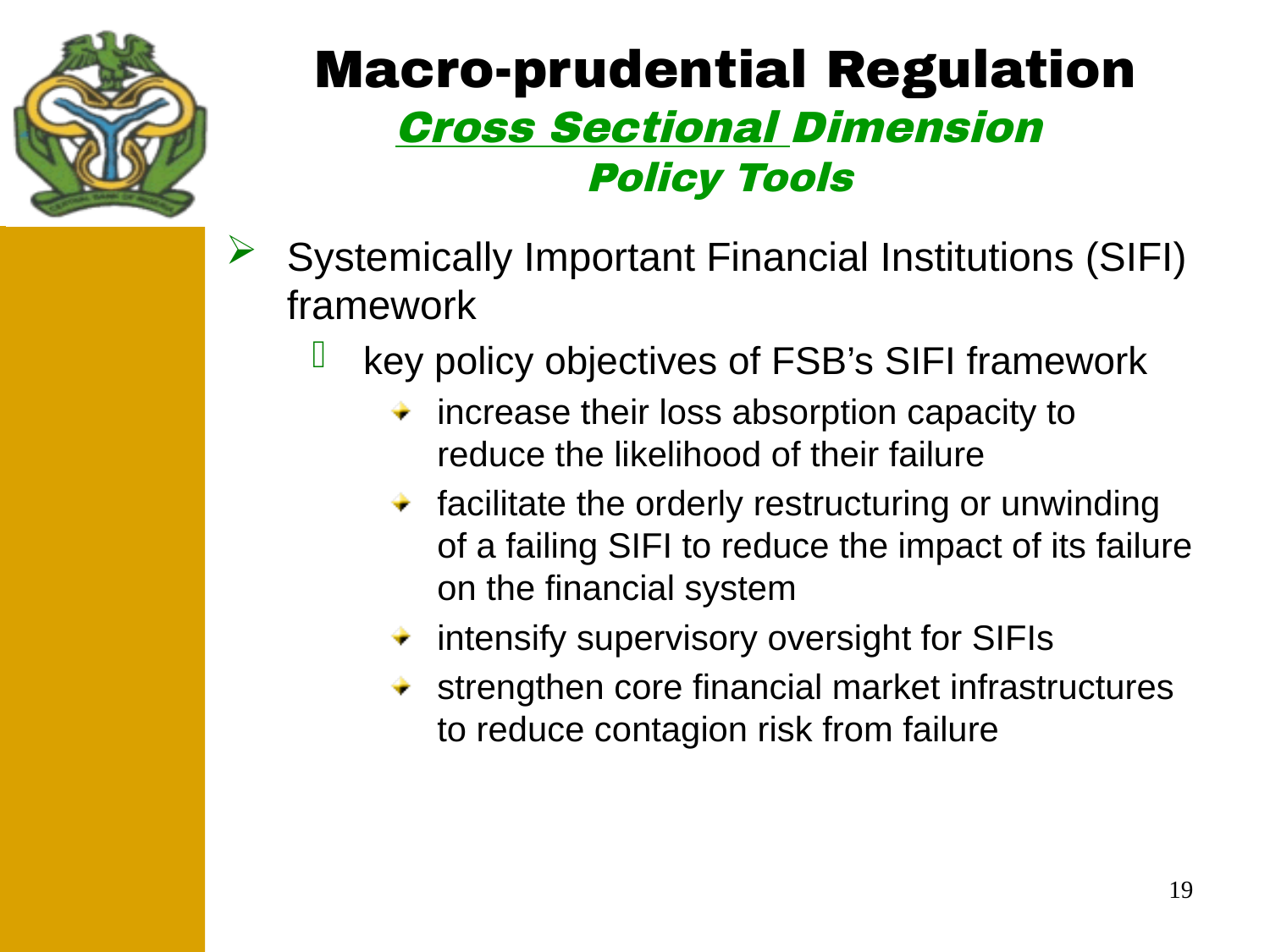

Macro-prudential Regulation
Cross Sectional Dimension
Policy Tools
#
 After
Systemically Important Financial Institutions (SIFI) framework
key policy objectives of FSB’s SIFI framework
increase their loss absorption capacity to reduce the likelihood of their failure
facilitate the orderly restructuring or unwinding of a failing SIFI to reduce the impact of its failure on the financial system
intensify supervisory oversight for SIFIs
strengthen core financial market infrastructures to reduce contagion risk from failure
19